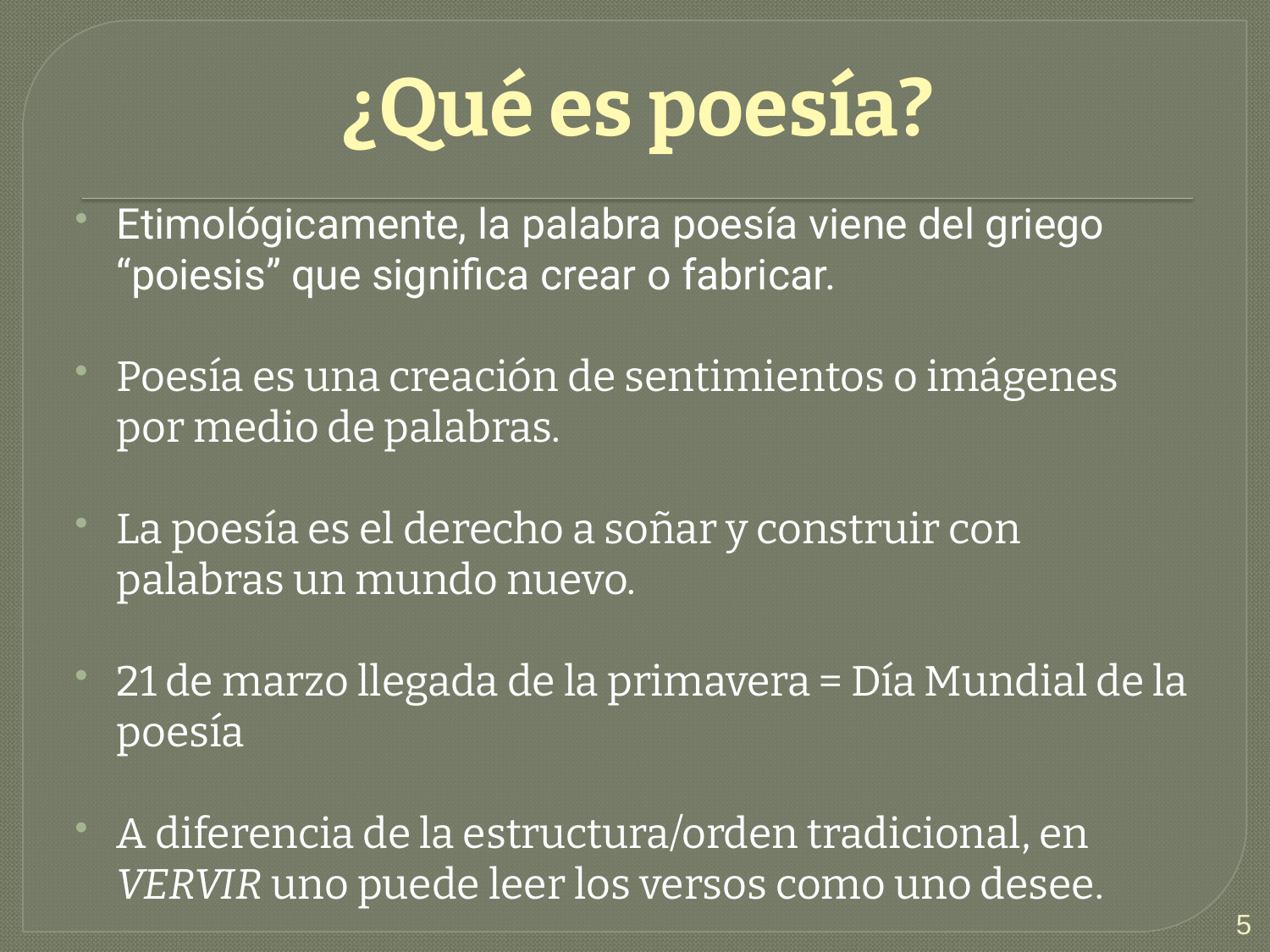

# ¿Qué es poesía?
Etimológicamente, la palabra poesía viene del griego “poiesis” que significa crear o fabricar.

Poesía es una creación de sentimientos o imágenes por medio de palabras.
La poesía es el derecho a soñar y construir con palabras un mundo nuevo.

21 de marzo llegada de la primavera = Día Mundial de la poesía

A diferencia de la estructura/orden tradicional, en VERVIR uno puede leer los versos como uno desee.

5